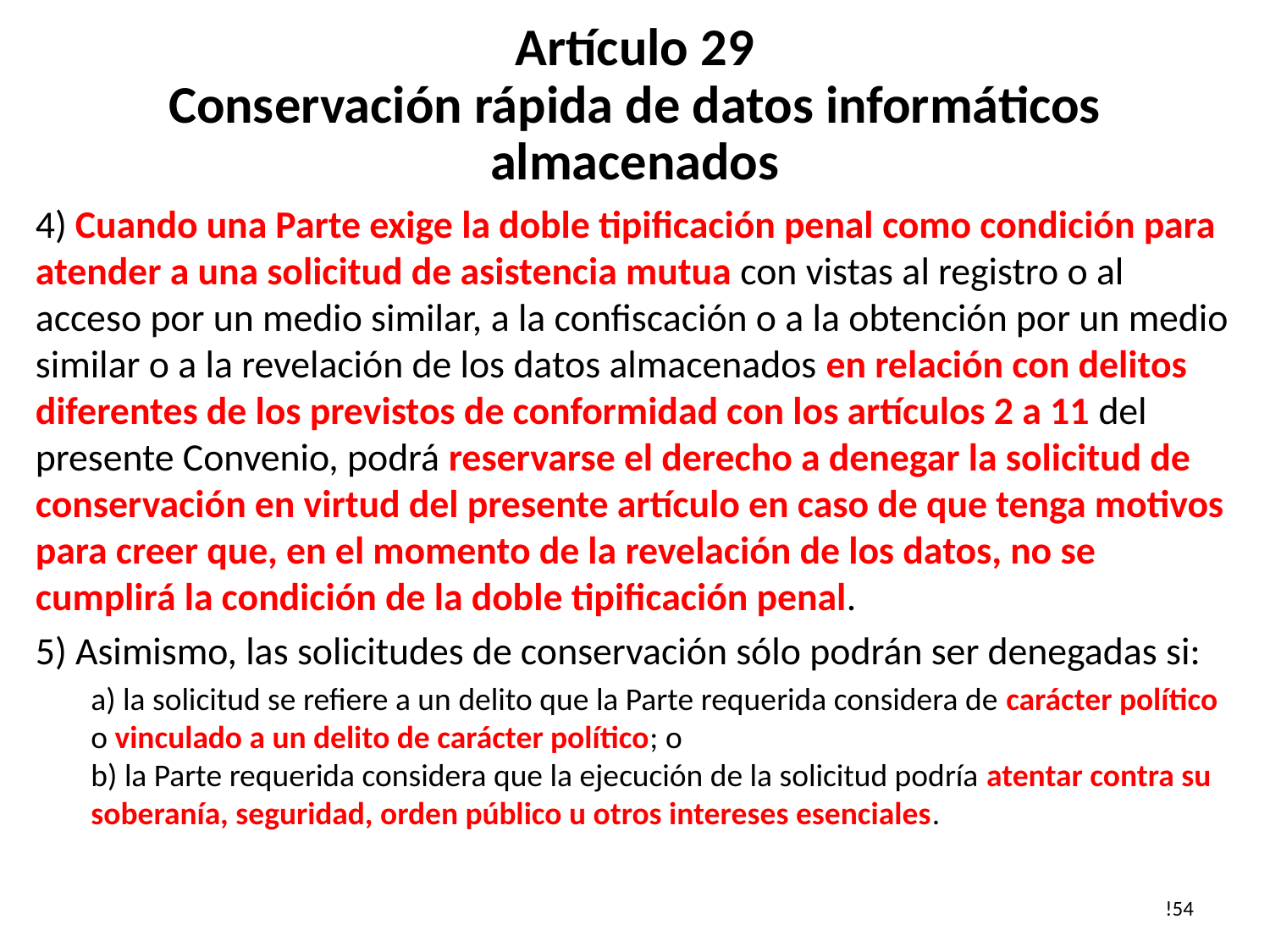

# Artículo 29 Conservación rápida de datos informáticos almacenados
4) Cuando una Parte exige la doble tipificación penal como condición para atender a una solicitud de asistencia mutua con vistas al registro o al acceso por un medio similar, a la confiscación o a la obtención por un medio similar o a la revelación de los datos almacenados en relación con delitos diferentes de los previstos de conformidad con los artículos 2 a 11 del presente Convenio, podrá reservarse el derecho a denegar la solicitud de conservación en virtud del presente artículo en caso de que tenga motivos para creer que, en el momento de la revelación de los datos, no se cumplirá la condición de la doble tipificación penal.
5) Asimismo, las solicitudes de conservación sólo podrán ser denegadas si:
a) la solicitud se refiere a un delito que la Parte requerida considera de carácter político o vinculado a un delito de carácter político; o
b) la Parte requerida considera que la ejecución de la solicitud podría atentar contra su soberanía, seguridad, orden público u otros intereses esenciales.
!54